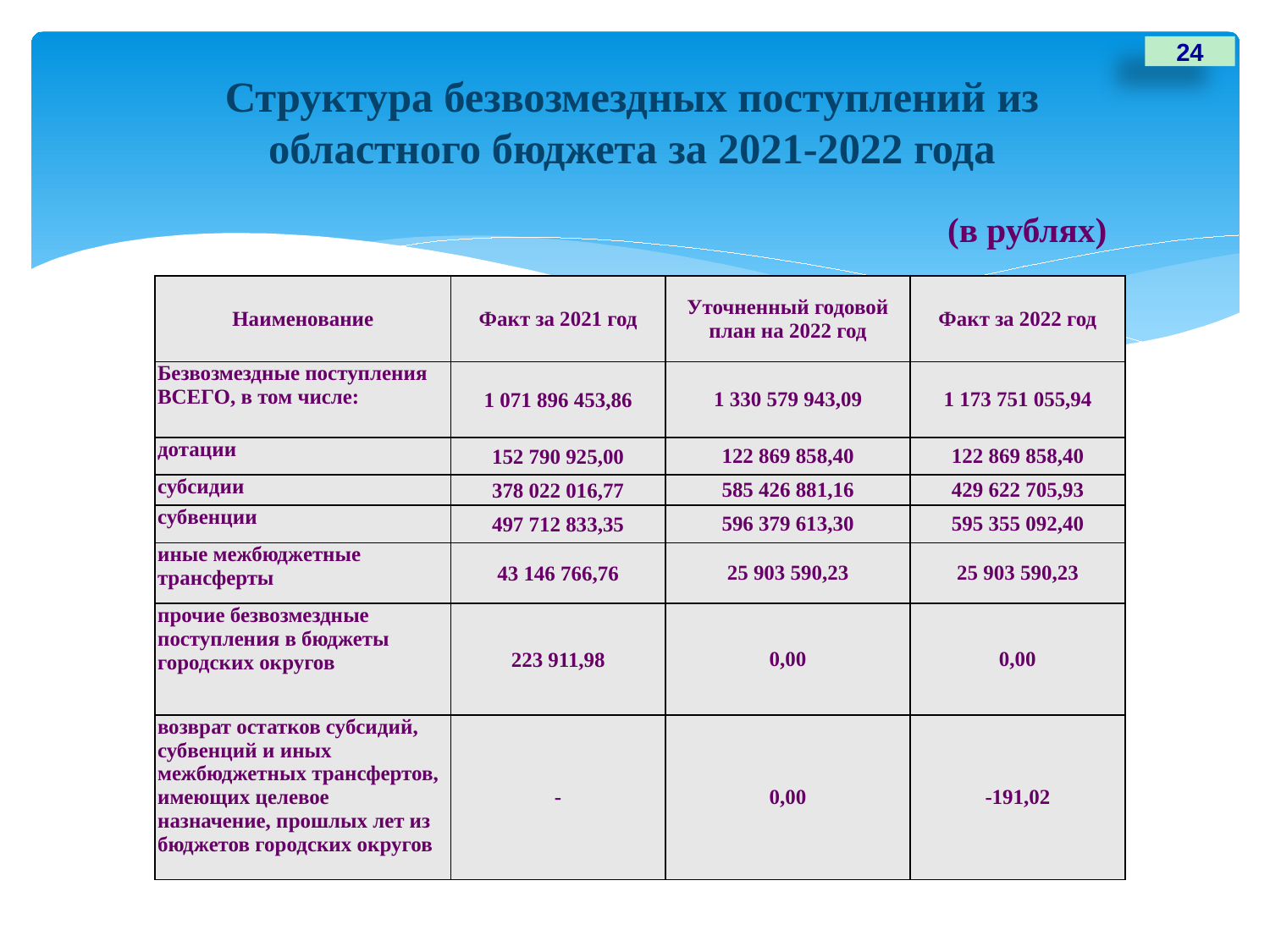

24
# Структура безвозмездных поступлений из областного бюджета за 2021-2022 года (в рублях)
| Наименование | Факт за 2021 год | Уточненный годовой план на 2022 год | Факт за 2022 год |
| --- | --- | --- | --- |
| Безвозмездные поступления ВСЕГО, в том числе: | 1 071 896 453,86 | 1 330 579 943,09 | 1 173 751 055,94 |
| дотации | 152 790 925,00 | 122 869 858,40 | 122 869 858,40 |
| субсидии | 378 022 016,77 | 585 426 881,16 | 429 622 705,93 |
| субвенции | 497 712 833,35 | 596 379 613,30 | 595 355 092,40 |
| иные межбюджетные трансферты | 43 146 766,76 | 25 903 590,23 | 25 903 590,23 |
| прочие безвозмездные поступления в бюджеты городских округов | 223 911,98 | 0,00 | 0,00 |
| возврат остатков субсидий, субвенций и иных межбюджетных трансфертов, имеющих целевое назначение, прошлых лет из бюджетов городских округов | - | 0,00 | -191,02 |